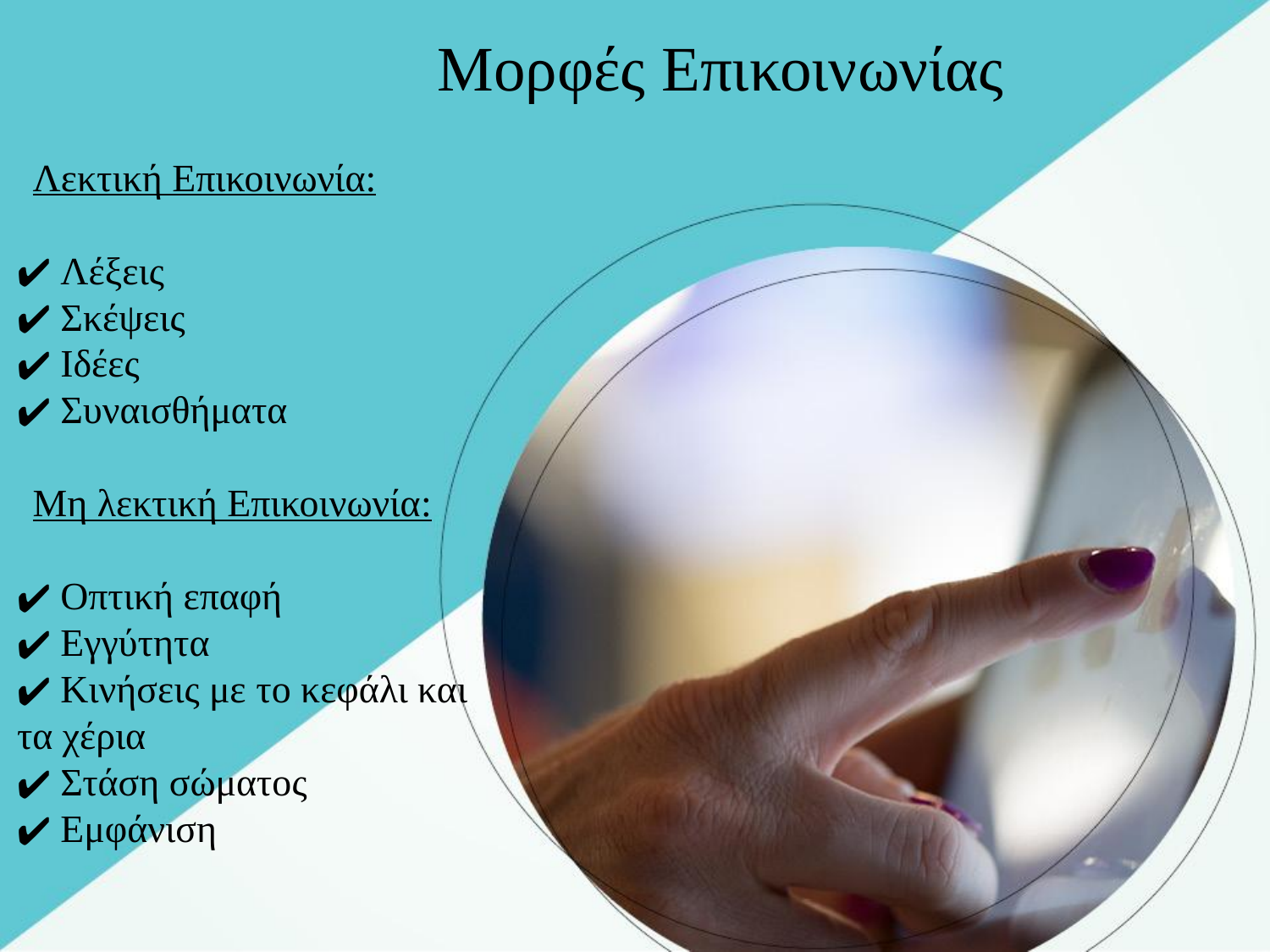

Μορφές Επικοινωνίας
Λεκτική Επικοινωνία:

 Λέξεις
 Σκέψεις
 Ιδέες
 Συναισθήματα

Μη λεκτική Επικοινωνία:

 Οπτική επαφή
 Εγγύτητα
 Κινήσεις με το κεφάλι και τα χέρια
 Στάση σώματος
 Εμφάνιση